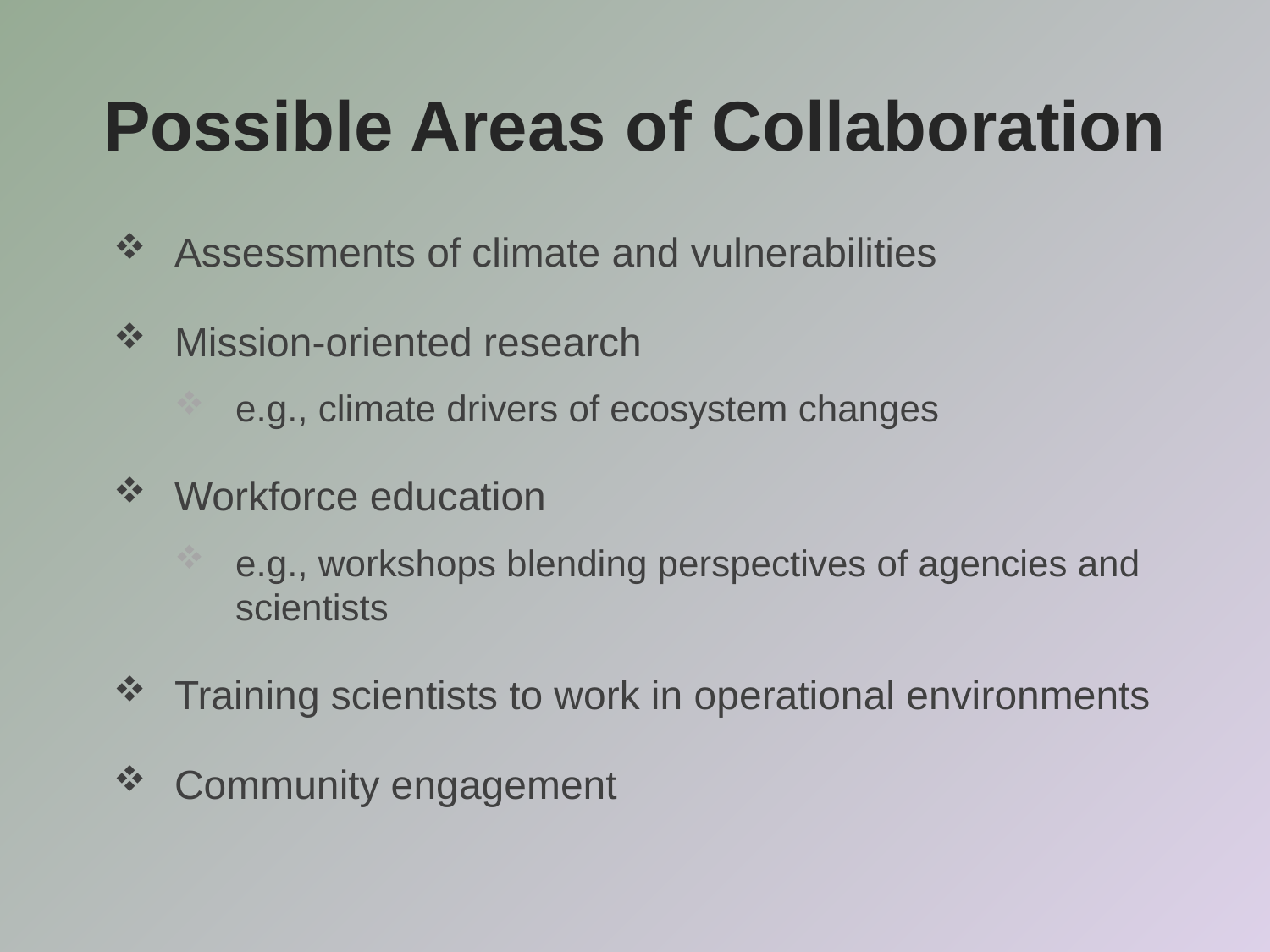

# Possible Areas of Collaboration
Assessments of climate and vulnerabilities
Mission-oriented research
e.g., climate drivers of ecosystem changes
Workforce education
e.g., workshops blending perspectives of agencies and scientists
Training scientists to work in operational environments
Community engagement